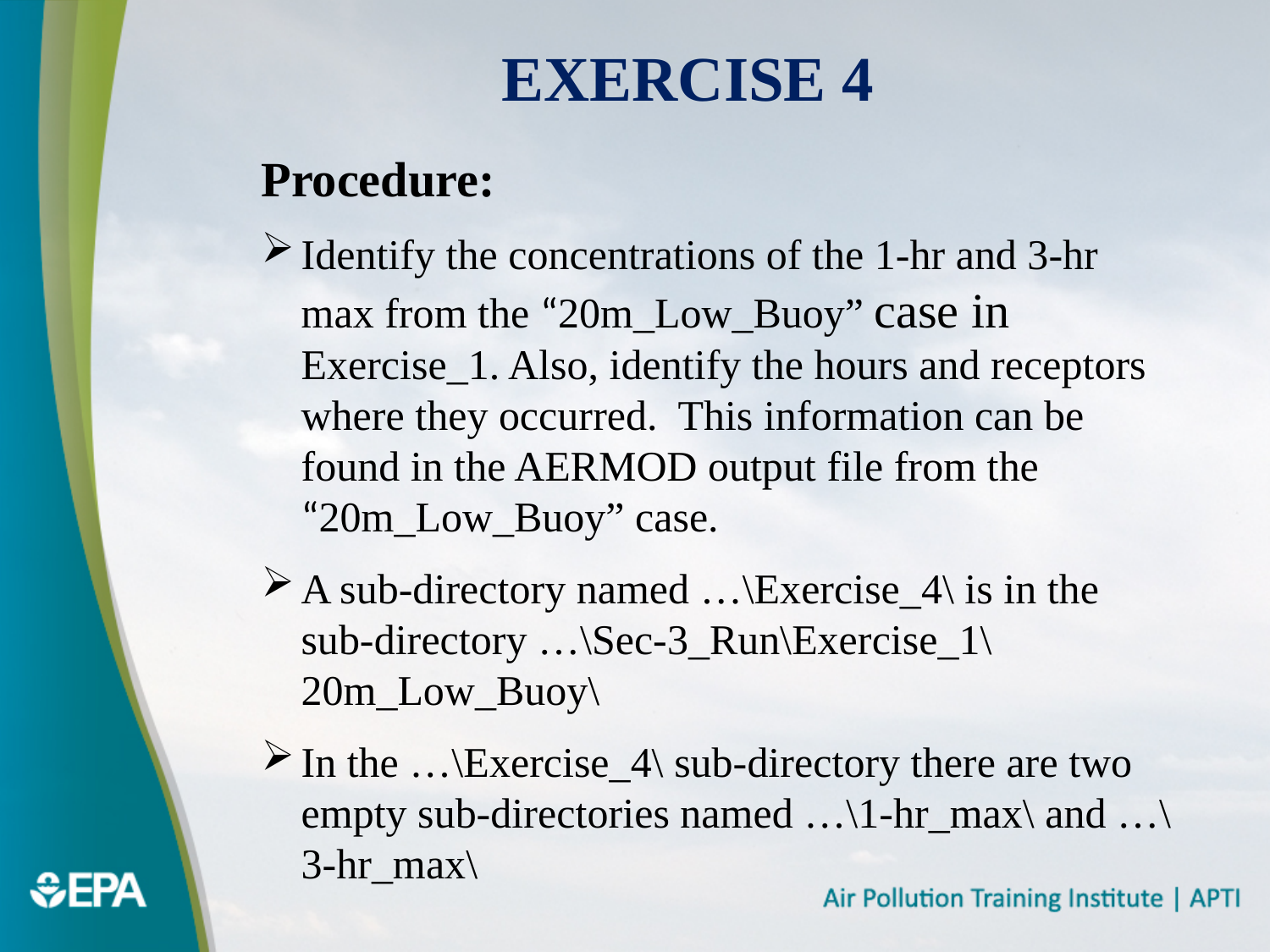

# Exercise 4
Procedure:
Identify the concentrations of the 1-hr and 3-hr max from the “20m_Low_Buoy” case in Exercise_1. Also, identify the hours and receptors where they occurred.  This information can be found in the AERMOD output file from the “20m_Low_Buoy” case.
A sub-directory named …\Exercise_4\ is in the sub-directory …\Sec-3_Run\Exercise_1\ 20m_Low_Buoy\
In the …\Exercise_4\ sub-directory there are two empty sub-directories named …\1-hr_max\ and …\3-hr_max\